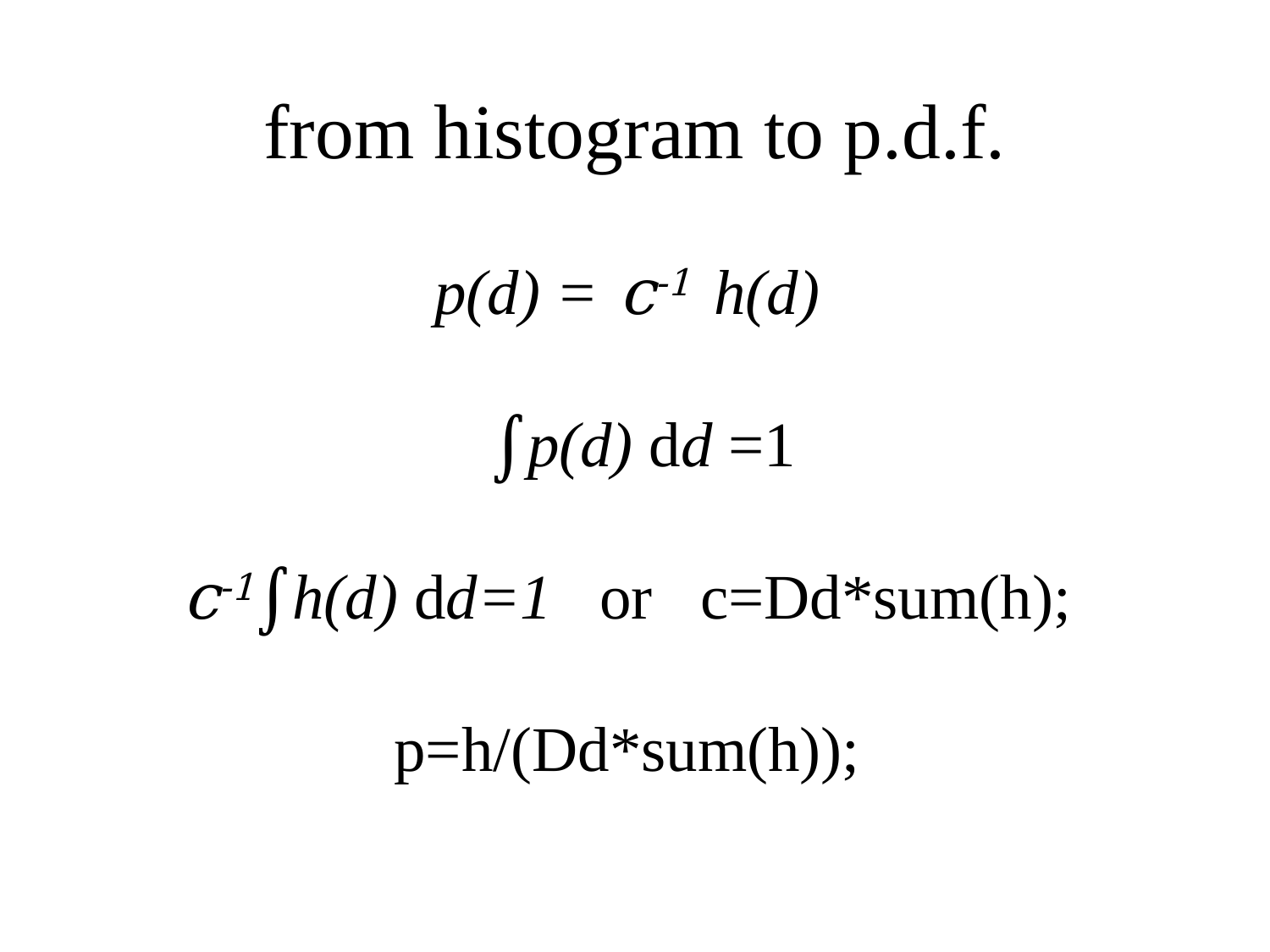

from histogram to p.d.f.
p(d) = c-1  h(d)
 ∫p(d) dd =1

c-1∫h(d) dd=1   or   c=Dd*sum(h);

p=h/(Dd*sum(h));